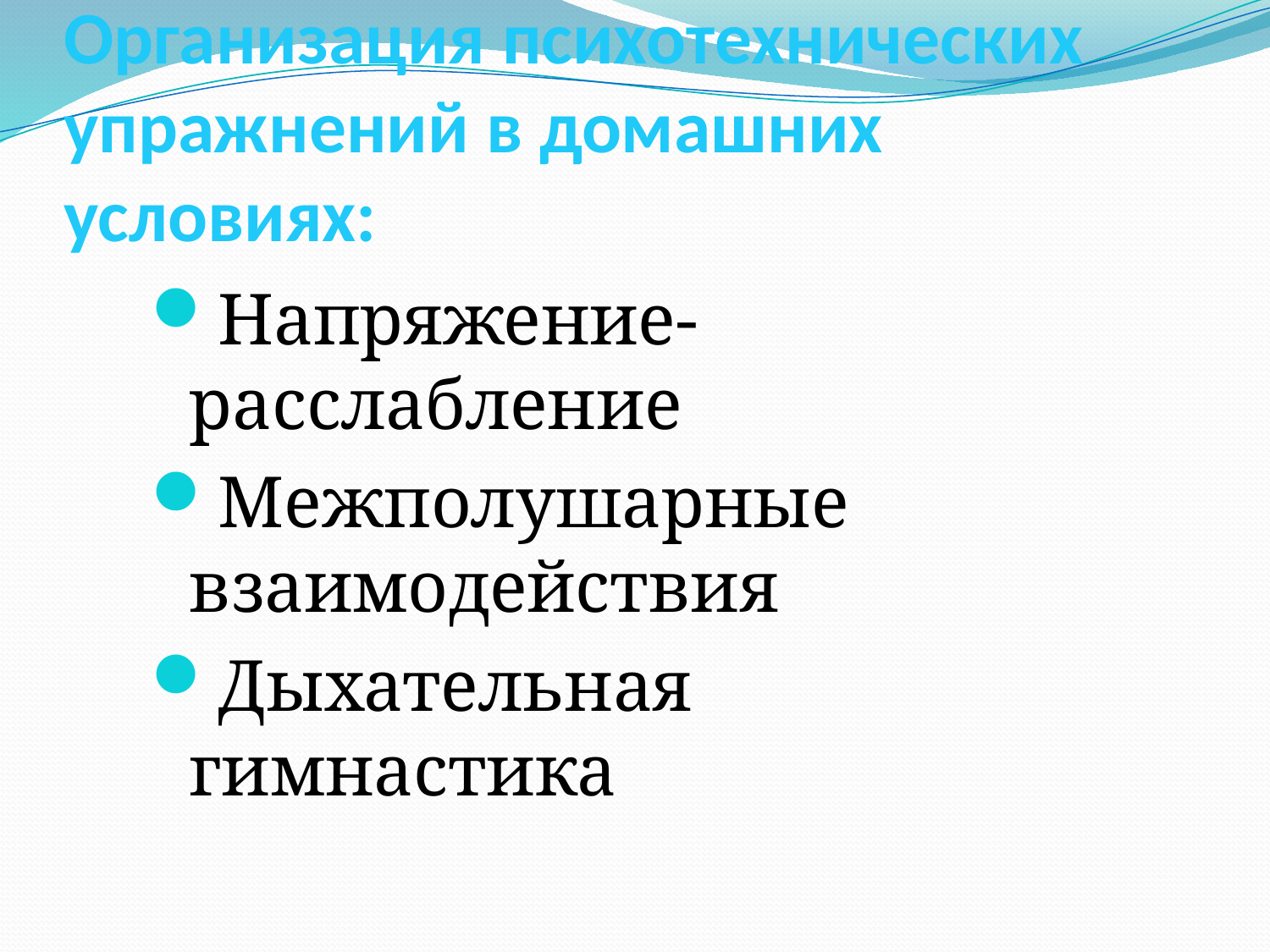

# Организация психотехнических упражнений в домашних условиях:
Напряжение-расслабление
Межполушарные взаимодействия
Дыхательная гимнастика